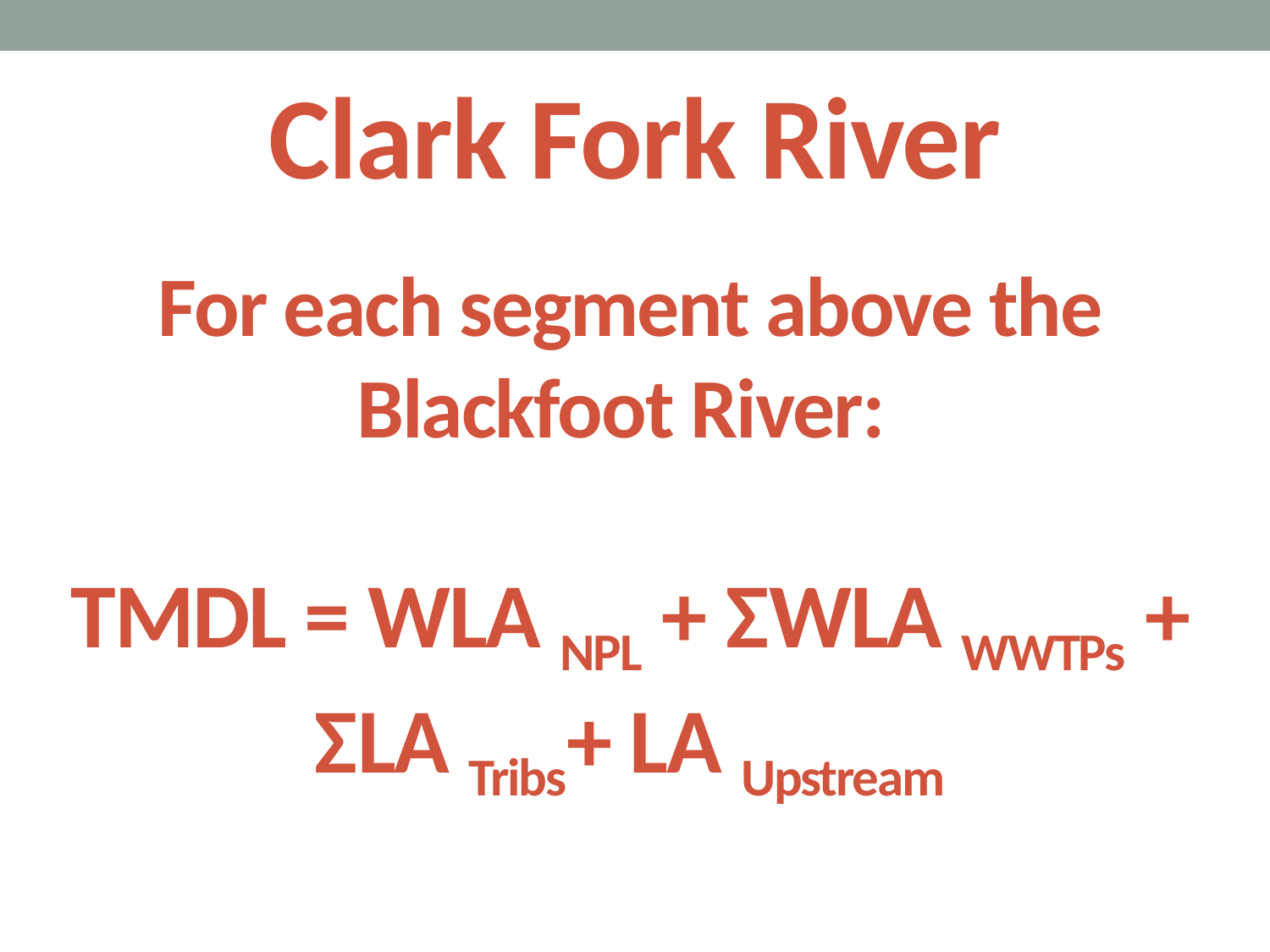

# Clark Fork River
For each segment above the Blackfoot River:

TMDL = WLA NPL + ΣWLA WWTPs + ΣLA Tribs+ LA Upstream